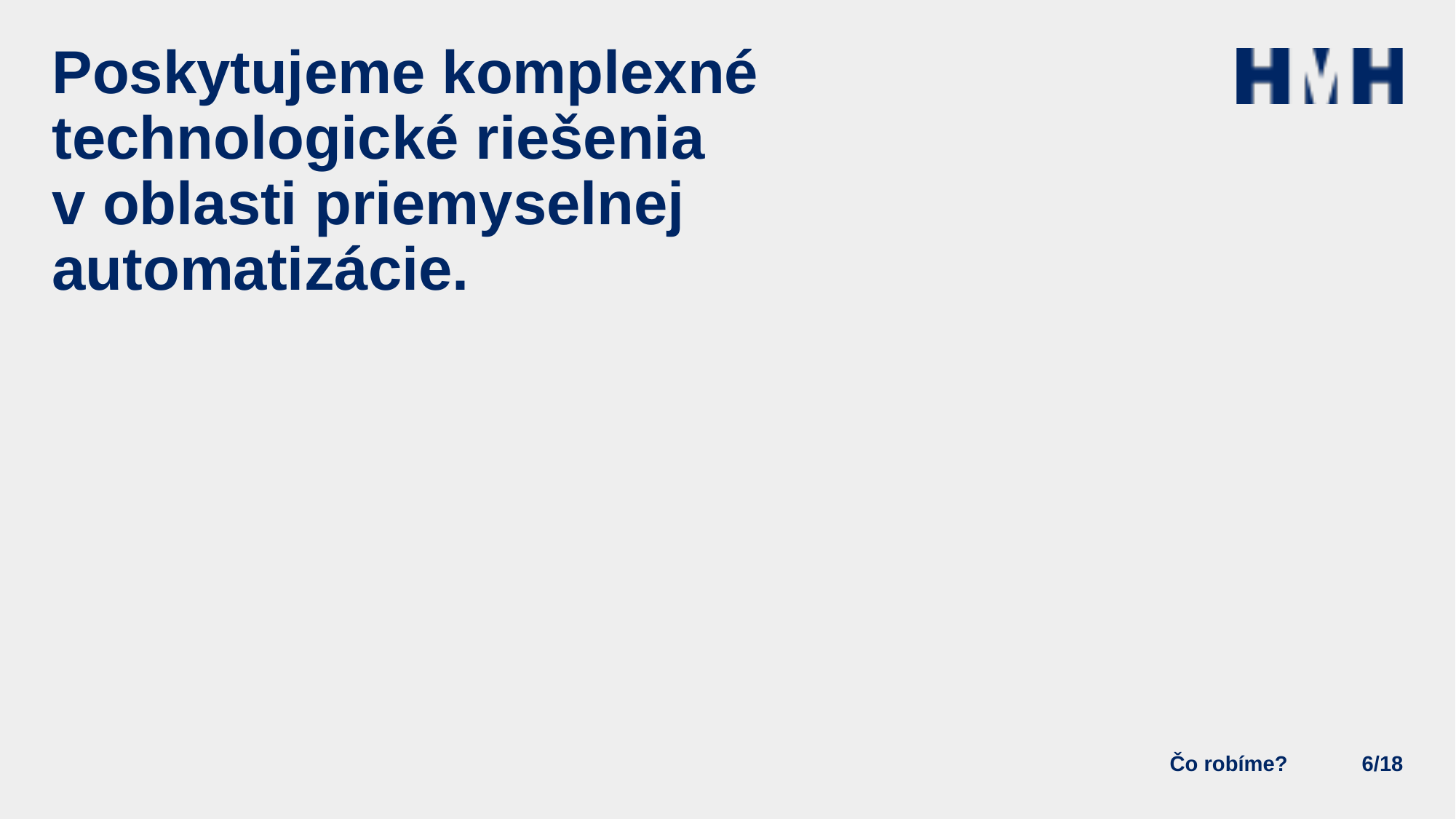

# Poskytujeme komplexné technologické riešenia v oblasti priemyselnej automatizácie.
6/18
Čo robíme?